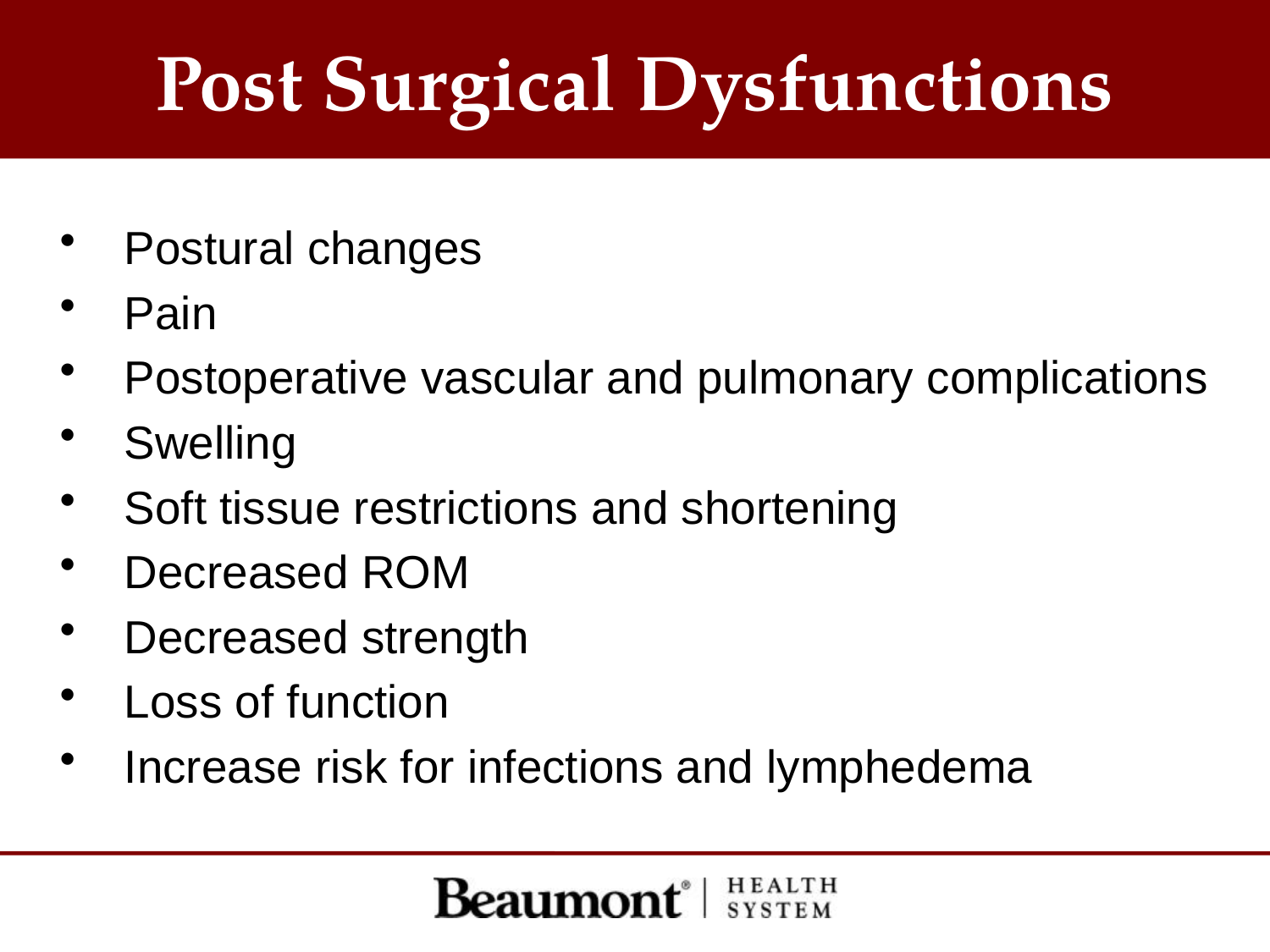

# Post Surgical Dysfunctions
Postural changes
Pain
Postoperative vascular and pulmonary complications
Swelling
Soft tissue restrictions and shortening
Decreased ROM
Decreased strength
Loss of function
Increase risk for infections and lymphedema